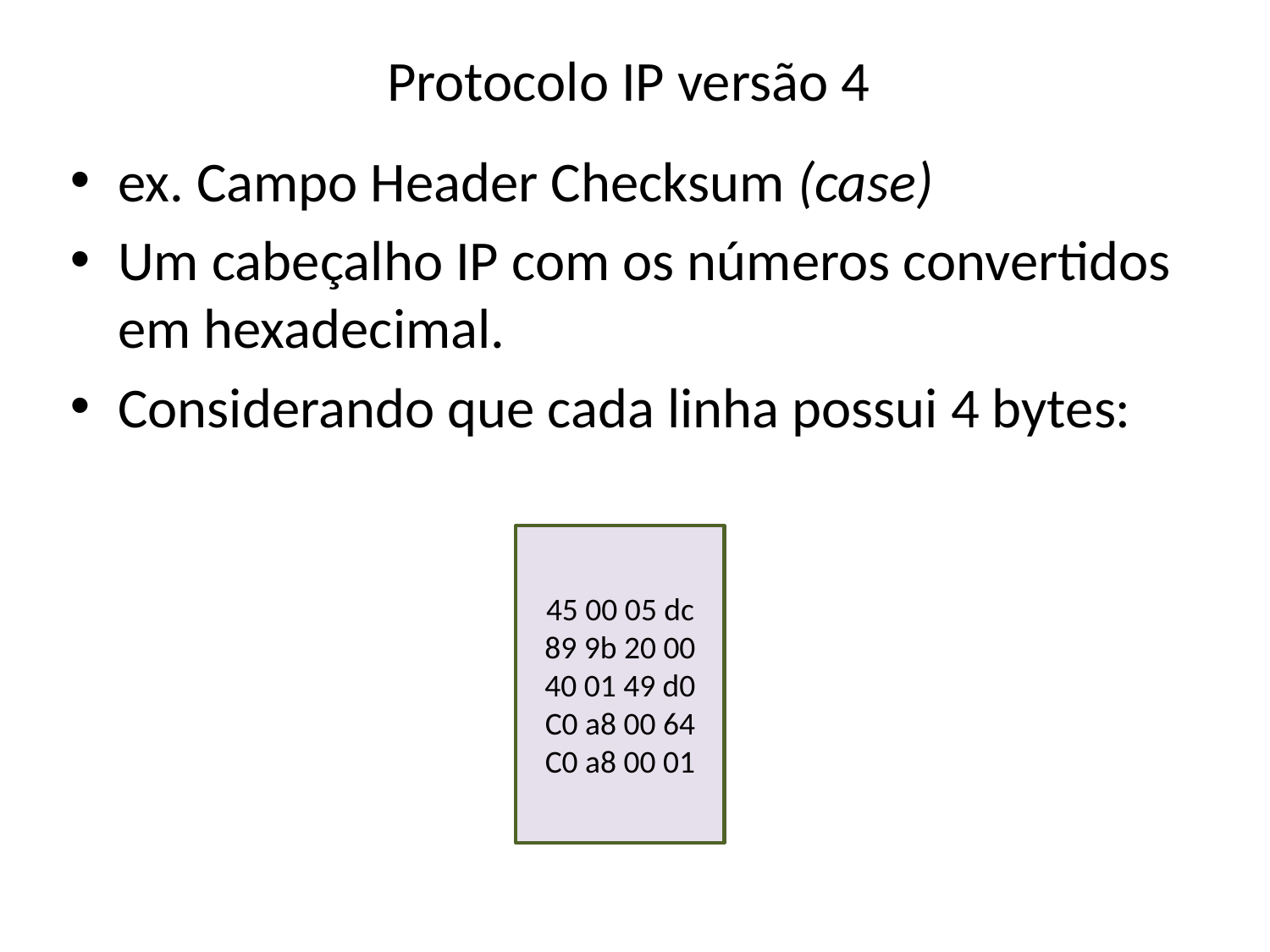

# Protocolo IP versão 4
ex. Campo Header Checksum (case)
Um cabeçalho IP com os números convertidos em hexadecimal.
Considerando que cada linha possui 4 bytes:
45 00 05 dc
89 9b 20 00
40 01 49 d0
C0 a8 00 64
C0 a8 00 01